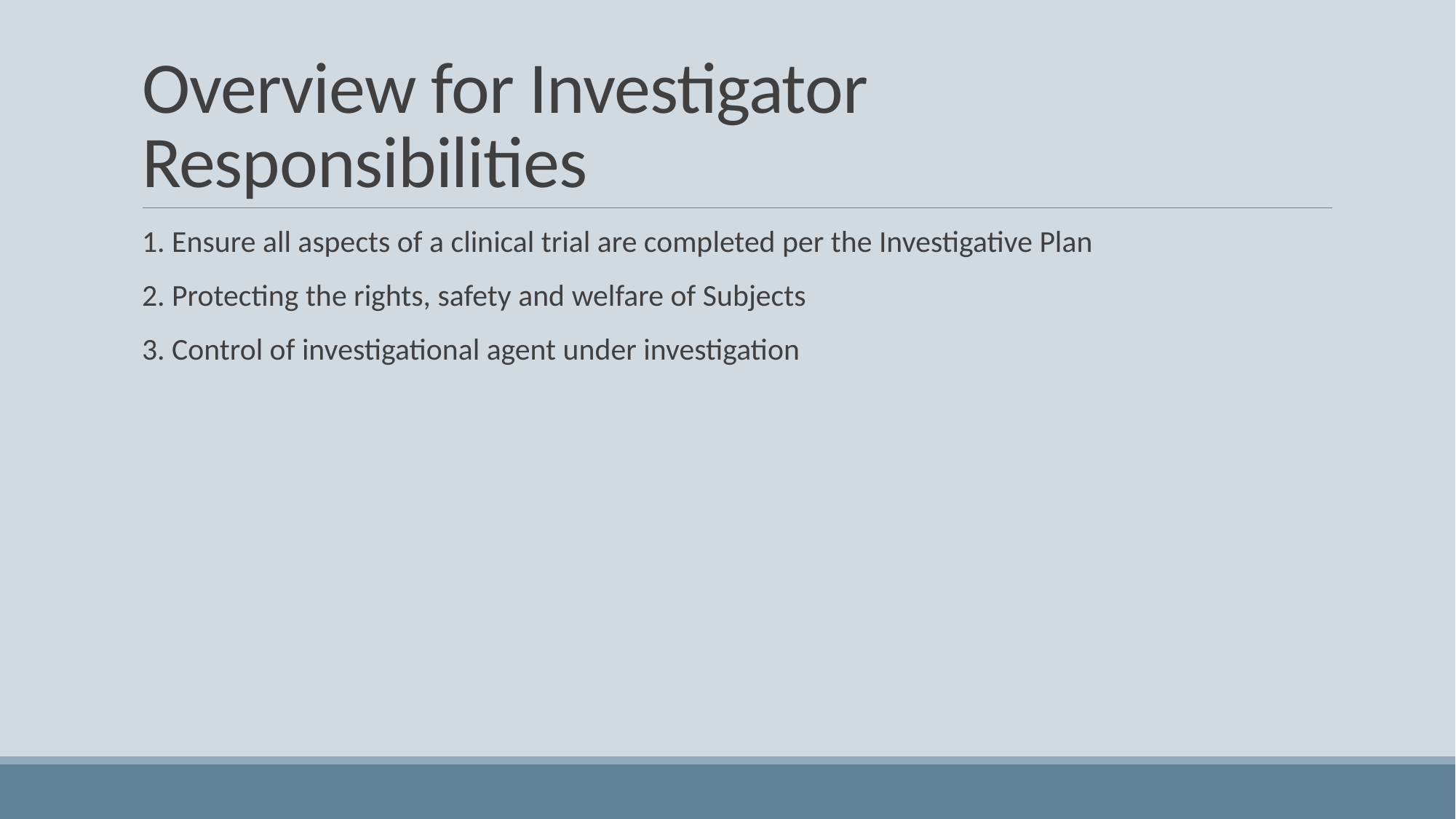

# Overview for Investigator Responsibilities
1. Ensure all aspects of a clinical trial are completed per the Investigative Plan
2. Protecting the rights, safety and welfare of Subjects
3. Control of investigational agent under investigation